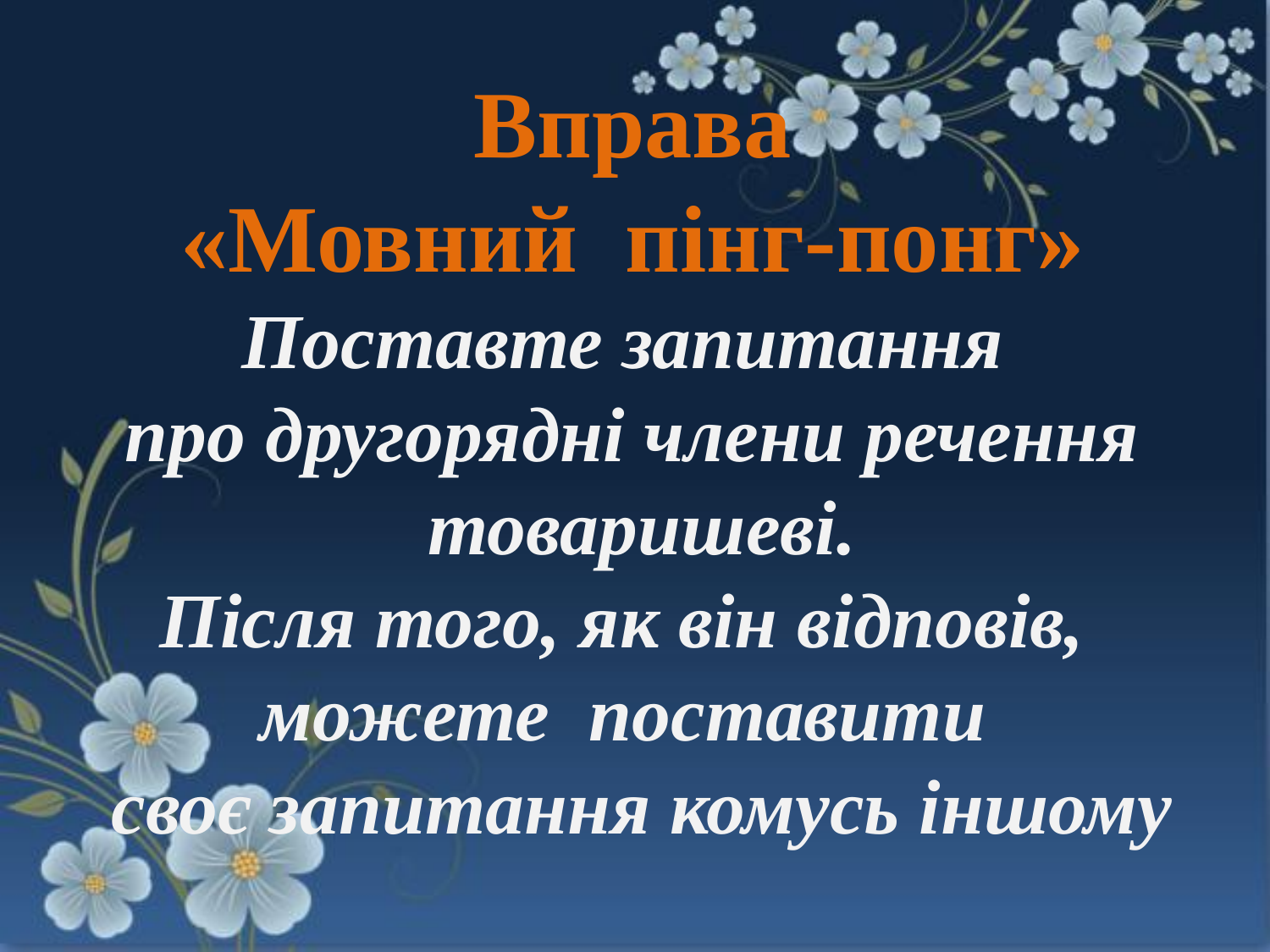

Вправа
«Мовний  пінг-понг»
Поставте запитання
про другорядні члени речення
  товаришеві.
Після того, як він відповів,
можете  поставити
 своє запитання комусь іншому